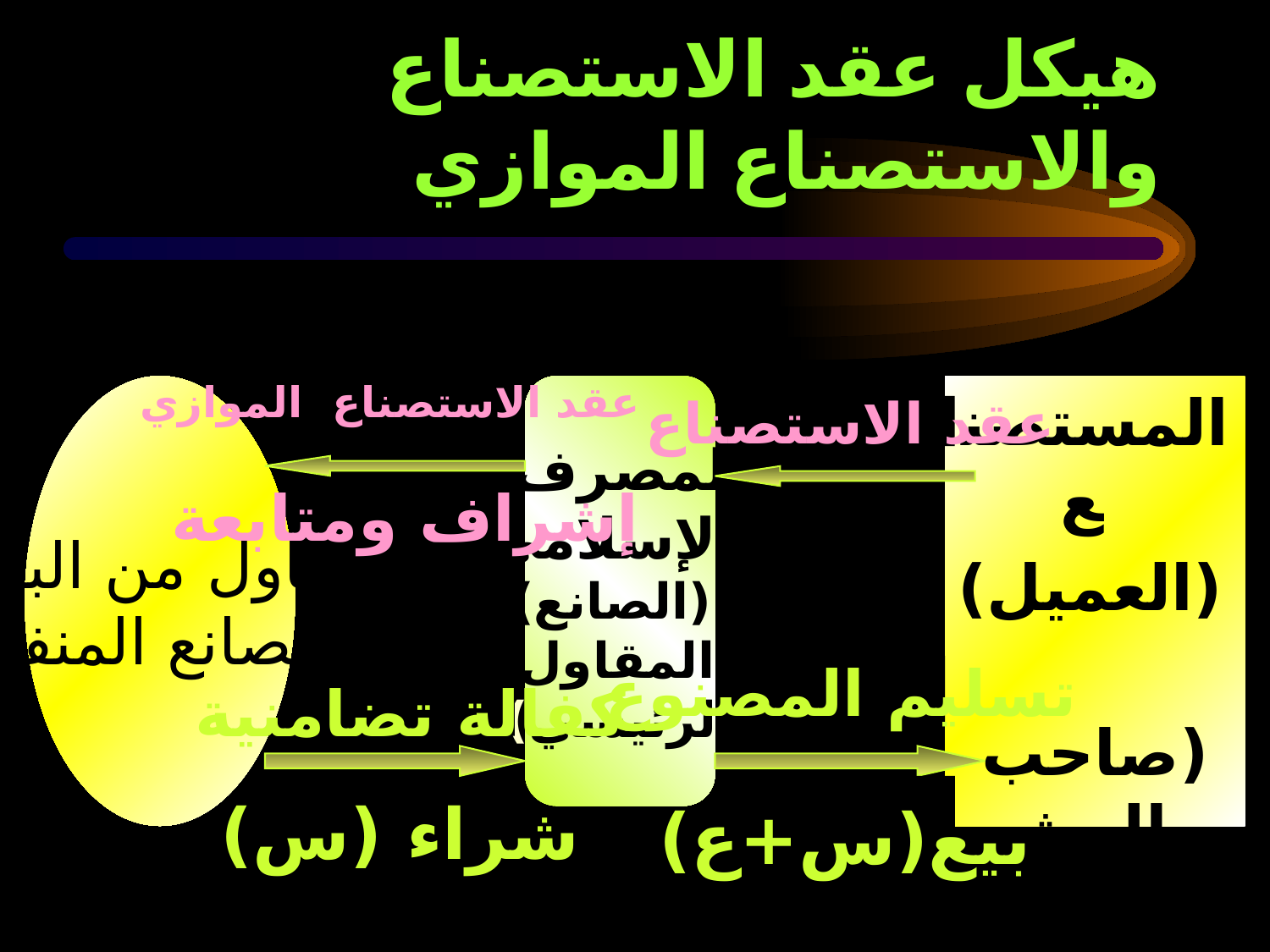

# هيكل عقد الاستصناع والاستصناع الموازي
عقد الاستصناع  الموازي
المقاول من الباطن
(الصانع المنفذ)
المصرف
 الإسلامي
 (الصانع)
(المقاول
الرئيسي)
المستصنع
(العميل)
(صاحب المشروع)
عقد الاستصناع

إشراف ومتابعة
تسليم المصنوع
كفالة تضامنية

بيع(س+ع)
شراء (س)